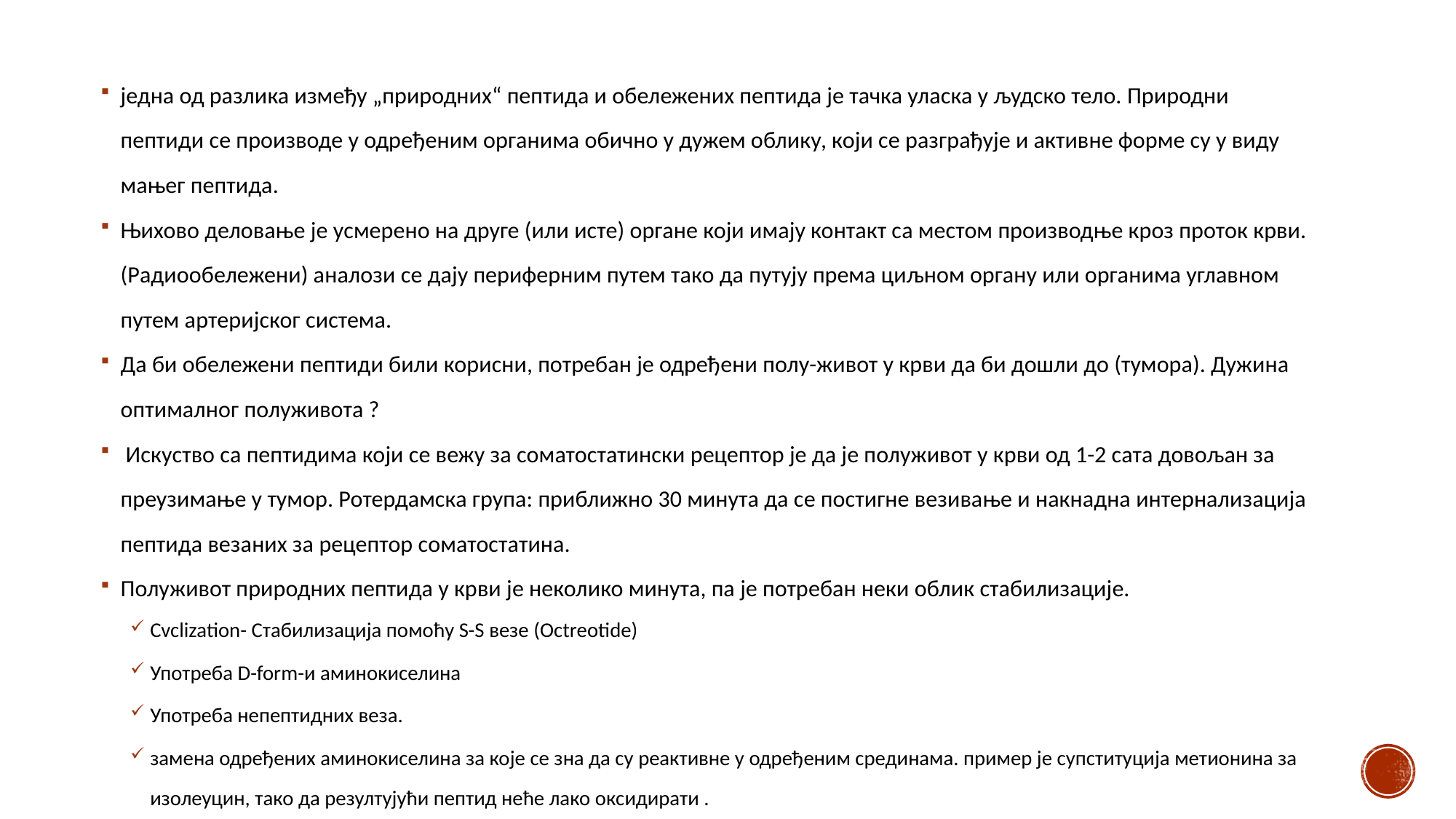

једна од разлика између „природних“ пептида и обележених пептида је тачка уласка у људско тело. Природни пептиди се производе у одређеним органима обично у дужем облику, који се разграђује и активне форме су у виду мањег пептида.
Њихово деловање је усмерено на друге (или исте) органе који имају контакт са местом производње кроз проток крви. (Радиообележени) аналози се дају периферним путем тако да путују према циљном органу или органима углавном путем артеријског система.
Да би обележени пептиди били корисни, потребан је одређени полу-живот у крви да би дошли до (тумора). Дужина оптималног полуживота ?
 Искуство са пептидима који се вежу за соматостатински рецептор је да је полуживот у крви од 1-2 сата довољан за преузимање у тумор. Ротердамска група: приближно 30 минута да се постигне везивање и накнадна интернализација пептида везаних за рецептор соматостатина.
Полуживот природних пептида у крви је неколико минута, па је потребан неки облик стабилизације.
Cvclization- Стабилизација помоћу S-S везе (Octreotide)
Употреба D-form-и аминокиселина
Употреба непептидних веза.
замена одређених аминокиселина за које се зна да су реактивне у одређеним срединама. пример је супституција метионина за изолеуцин, тако да резултујући пептид неће лако оксидирати .